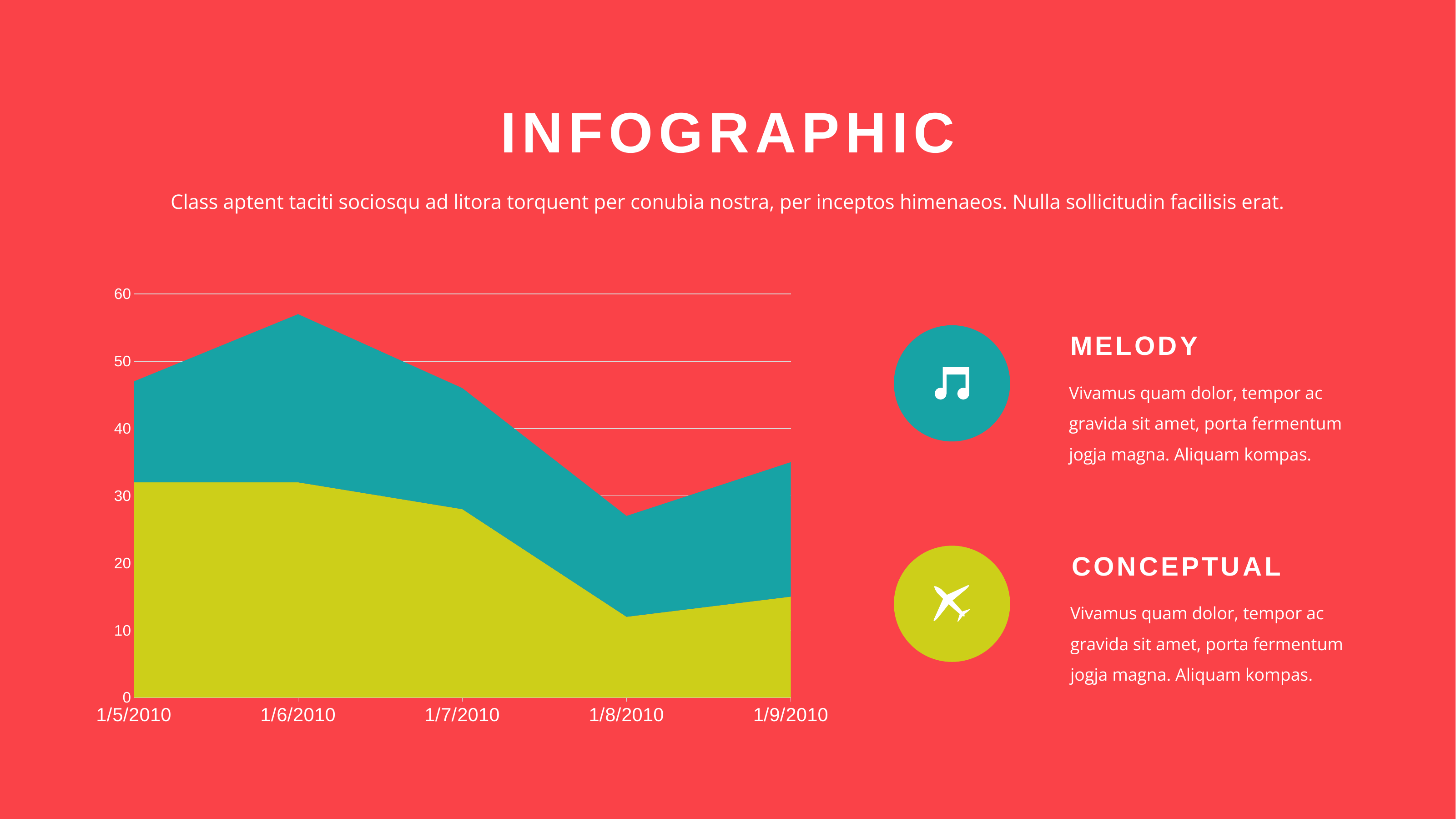

INFOGRAPHIC
Class aptent taciti sociosqu ad litora torquent per conubia nostra, per inceptos himenaeos. Nulla sollicitudin facilisis erat.

### Chart

| Category | Series 1 | Series 3 |
|---|---|---|
| 40183 | 32.0 | 15.0 |
| 40184 | 32.0 | 25.0 |
| 40185 | 28.0 | 18.0 |
| 40186 | 12.0 | 15.0 |
| 40187 | 15.0 | 20.0 |
MELODY

Vivamus quam dolor, tempor ac gravida sit amet, porta fermentum jogja magna. Aliquam kompas.

CONCEPTUAL

Vivamus quam dolor, tempor ac gravida sit amet, porta fermentum jogja magna. Aliquam kompas.